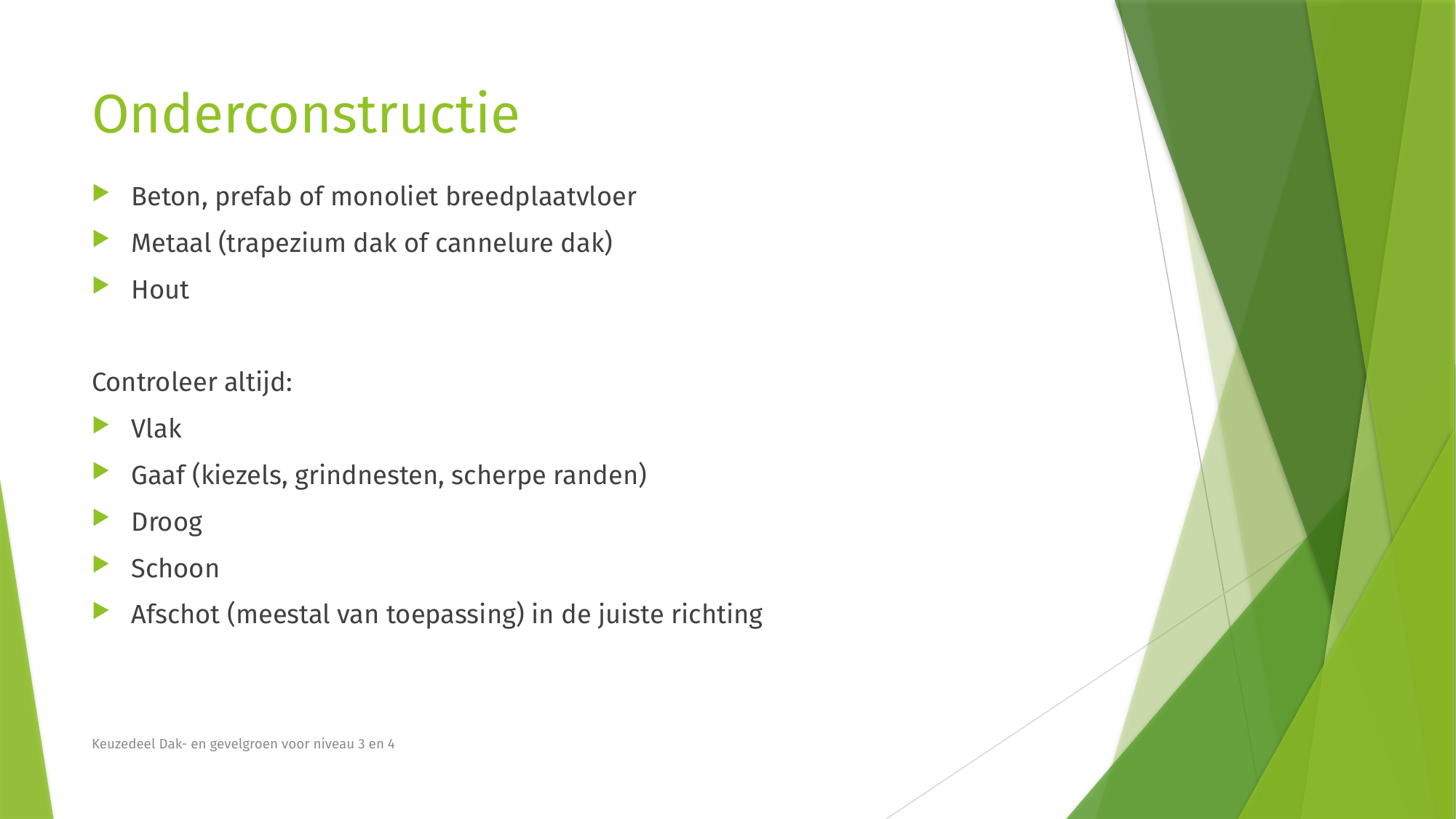

# Onderconstructie
Beton, prefab of monoliet breedplaatvloer
Metaal (trapezium dak of cannelure dak)
Hout

Controleer altijd:
Vlak
Gaaf (kiezels, grindnesten, scherpe randen)
Droog
Schoon
Afschot (meestal van toepassing) in de juiste richting

Keuzedeel Dak- en gevelgroen voor niveau 3 en 4